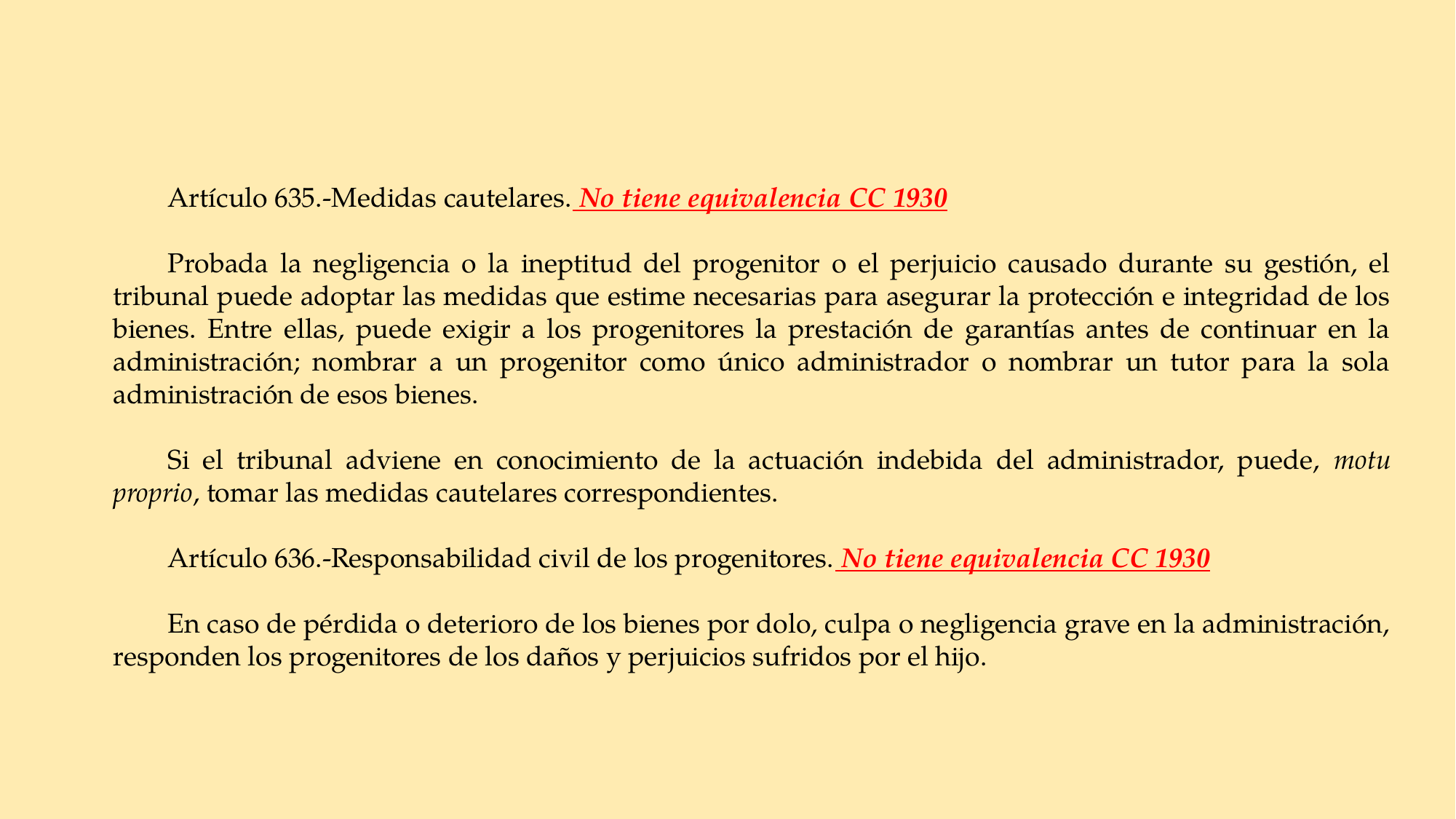

Artículo 635.-Medidas cautelares. No tiene equivalencia CC 1930

Probada la negligencia o la ineptitud del progenitor o el perjuicio causado durante su gestión, el tribunal puede adoptar las medidas que estime necesarias para asegurar la protección e integridad de los bienes. Entre ellas, puede exigir a los progenitores la prestación de garantías antes de continuar en la administración; nombrar a un progenitor como único administrador o nombrar un tutor para la sola administración de esos bienes.

Si el tribunal adviene en conocimiento de la actuación indebida del administrador, puede, motu proprio, tomar las medidas cautelares correspondientes.

Artículo 636.-Responsabilidad civil de los progenitores. No tiene equivalencia CC 1930

En caso de pérdida o deterioro de los bienes por dolo, culpa o negligencia grave en la administración, responden los progenitores de los daños y perjuicios sufridos por el hijo.